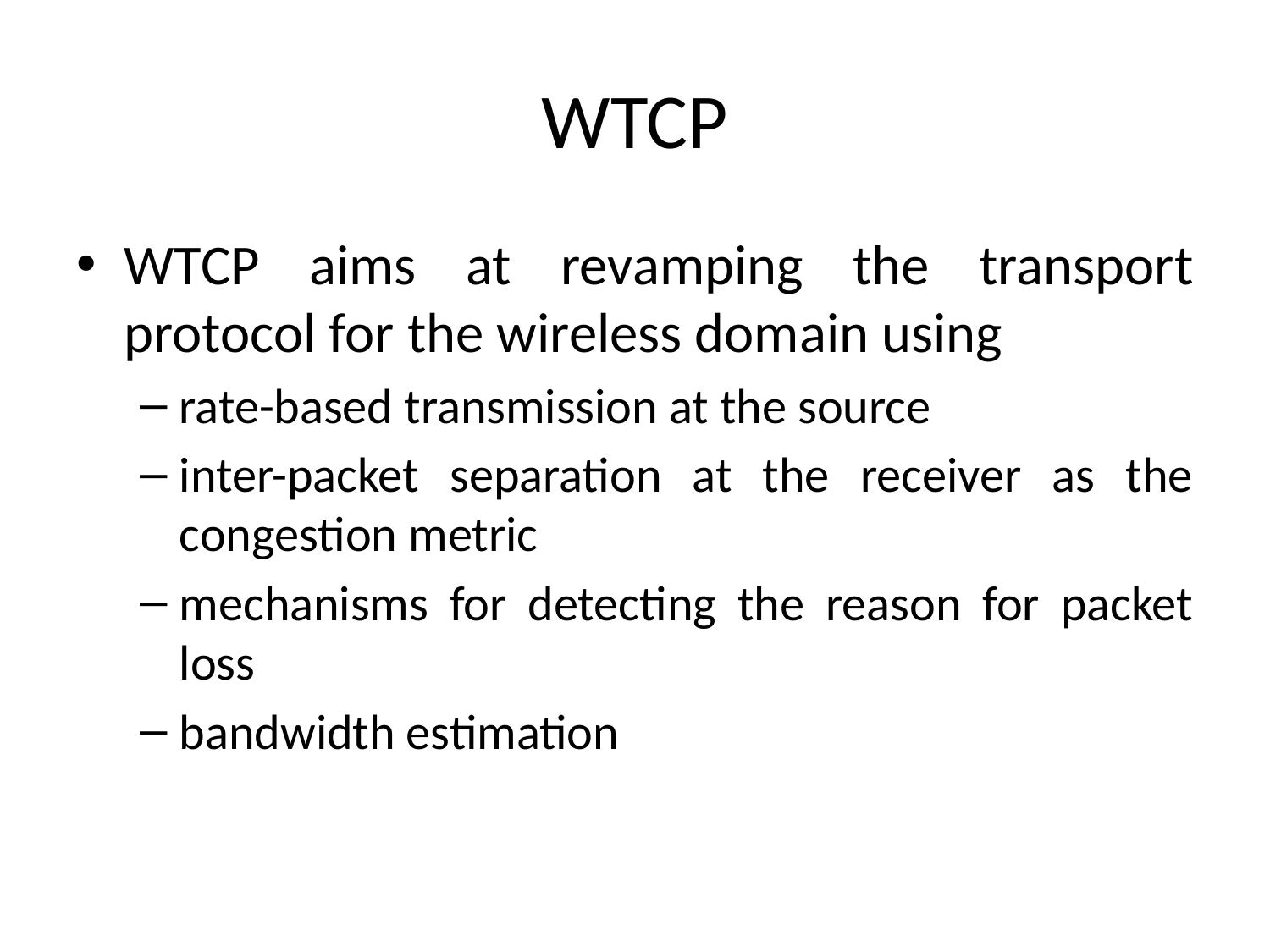

# WTCP
WTCP aims at revamping the transport protocol for the wireless domain using
rate-based transmission at the source
inter-packet separation at the receiver as the congestion metric
mechanisms for detecting the reason for packet loss
bandwidth estimation